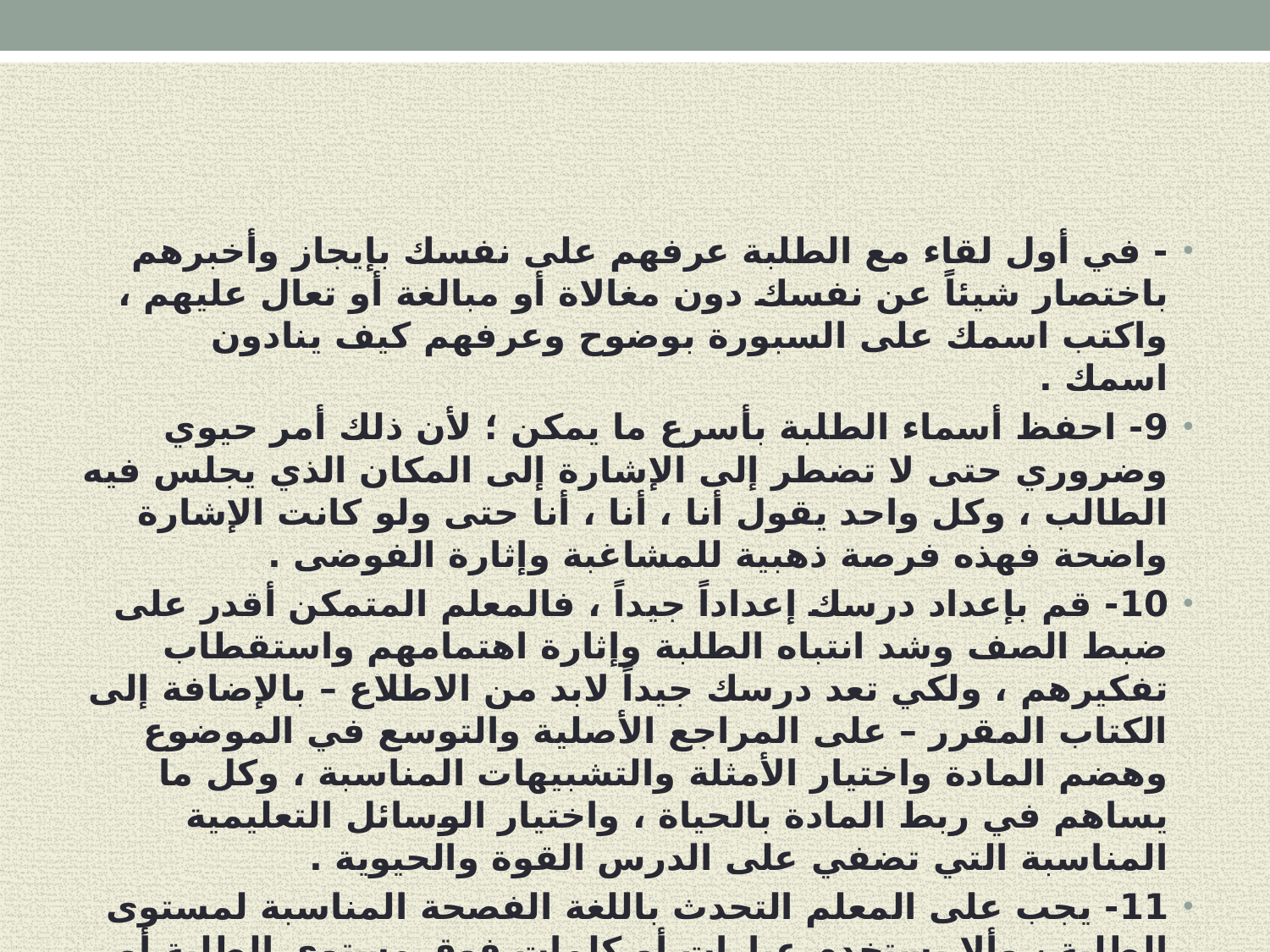

#
- في أول لقاء مع الطلبة عرفهم على نفسك بإيجاز وأخبرهم باختصار شيئاً عن نفسك دون مغالاة أو مبالغة أو تعال عليهم ، واكتب اسمك على السبورة بوضوح وعرفهم كيف ينادون اسمك .
9- احفظ أسماء الطلبة بأسرع ما يمكن ؛ لأن ذلك أمر حيوي وضروري حتى لا تضطر إلى الإشارة إلى المكان الذي يجلس فيه الطالب ، وكل واحد يقول أنا ، أنا ، أنا حتى ولو كانت الإشارة واضحة فهذه فرصة ذهبية للمشاغبة وإثارة الفوضى .
10- قم بإعداد درسك إعداداً جيداً ، فالمعلم المتمكن أقدر على ضبط الصف وشد انتباه الطلبة وإثارة اهتمامهم واستقطاب تفكيرهم ، ولكي تعد درسك جيداً لابد من الاطلاع – بالإضافة إلى الكتاب المقرر – على المراجع الأصلية والتوسع في الموضوع وهضم المادة واختيار الأمثلة والتشبيهات المناسبة ، وكل ما يساهم في ربط المادة بالحياة ، واختيار الوسائل التعليمية المناسبة التي تضفي على الدرس القوة والحيوية .
11- يجب على المعلم التحدث باللغة الفصحة المناسبة لمستوى الطلبة ، وألا يستخدم عبارات أو كلمات فوق مستوى الطلبة أو يستخدم لغة صعبة أو غير ملائمة لقدراتهم العقلية أو مستواهم العلمي .
12- يجب على المعلم أن يتحقق من أن جميع الطلبة يسمعونه بوضوح ، ويمكن للمعلم أن يتأكد من ذلك بأن يطرح على أحد الطلبة البعيدين سؤالاً يعرف منه أن الجميع يسمعونه .
13- يجب على المعلم أن يوزع الزمن على أجزاء الدرس المختلفة حتى لا ينتهي الدرس قبل فترة طويلة من نهاية الحصة ؛ فلا يدري ما يقول وما يفعل في الجزء المتبقي من الحصة ، فيرتبك وتكثر أخطاؤه ويبدأ الهرج والمرج والفوضى والاضطراب .
14- عند تحضير الدرس ، حاول أن تخمن المشكلات والصعوبات التي يحتمل أن تواجهها أثناء التدريس ، إن الحدس الجيد هو من السمات التي يجب أن يتحلى بها المعلم القدير .